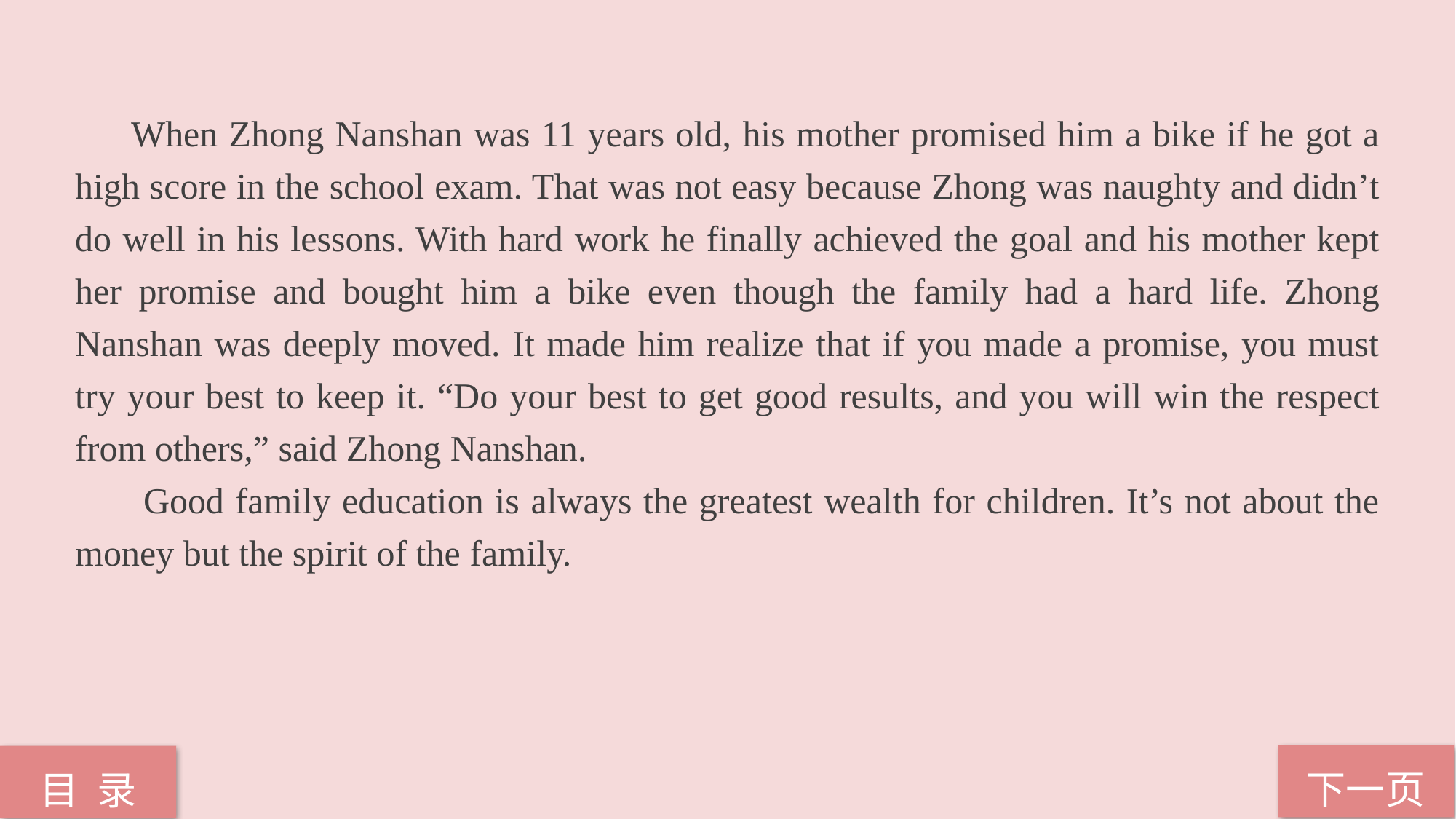

When Zhong Nanshan was 11 years old, his mother promised him a bike if he got a high score in the school exam. That was not easy because Zhong was naughty and didn’t do well in his lessons. With hard work he finally achieved the goal and his mother kept her promise and bought him a bike even though the family had a hard life. Zhong Nanshan was deeply moved. It made him realize that if you made a promise, you must try your best to keep it. “Do your best to get good results, and you will win the respect from others,” said Zhong Nanshan.
      Good family education is always the greatest wealth for children. It’s not about the money but the spirit of the family.